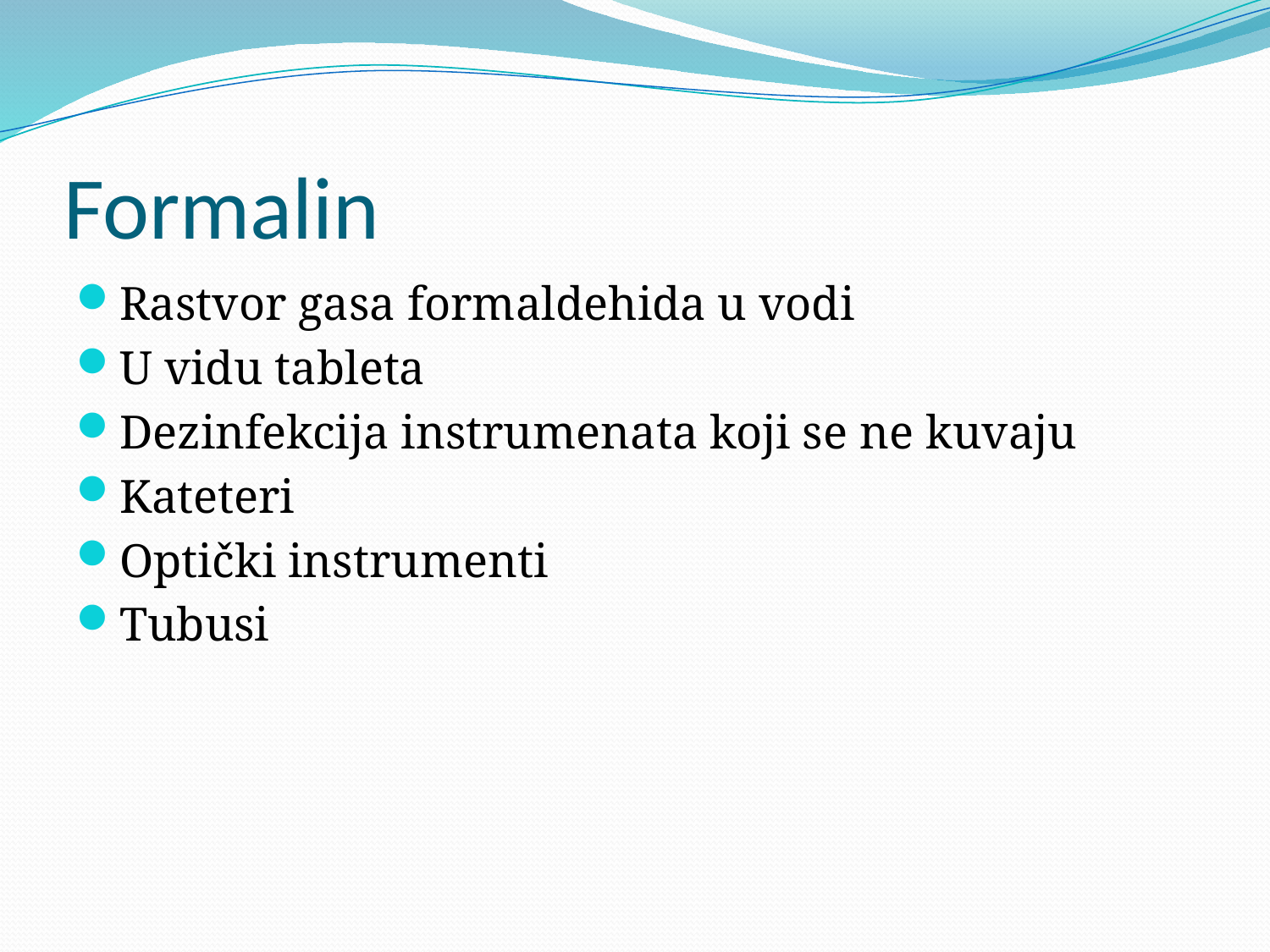

# Formalin
Rastvor gasa formaldehida u vodi
U vidu tableta
Dezinfekcija instrumenata koji se ne kuvaju
Kateteri
Optički instrumenti
Tubusi